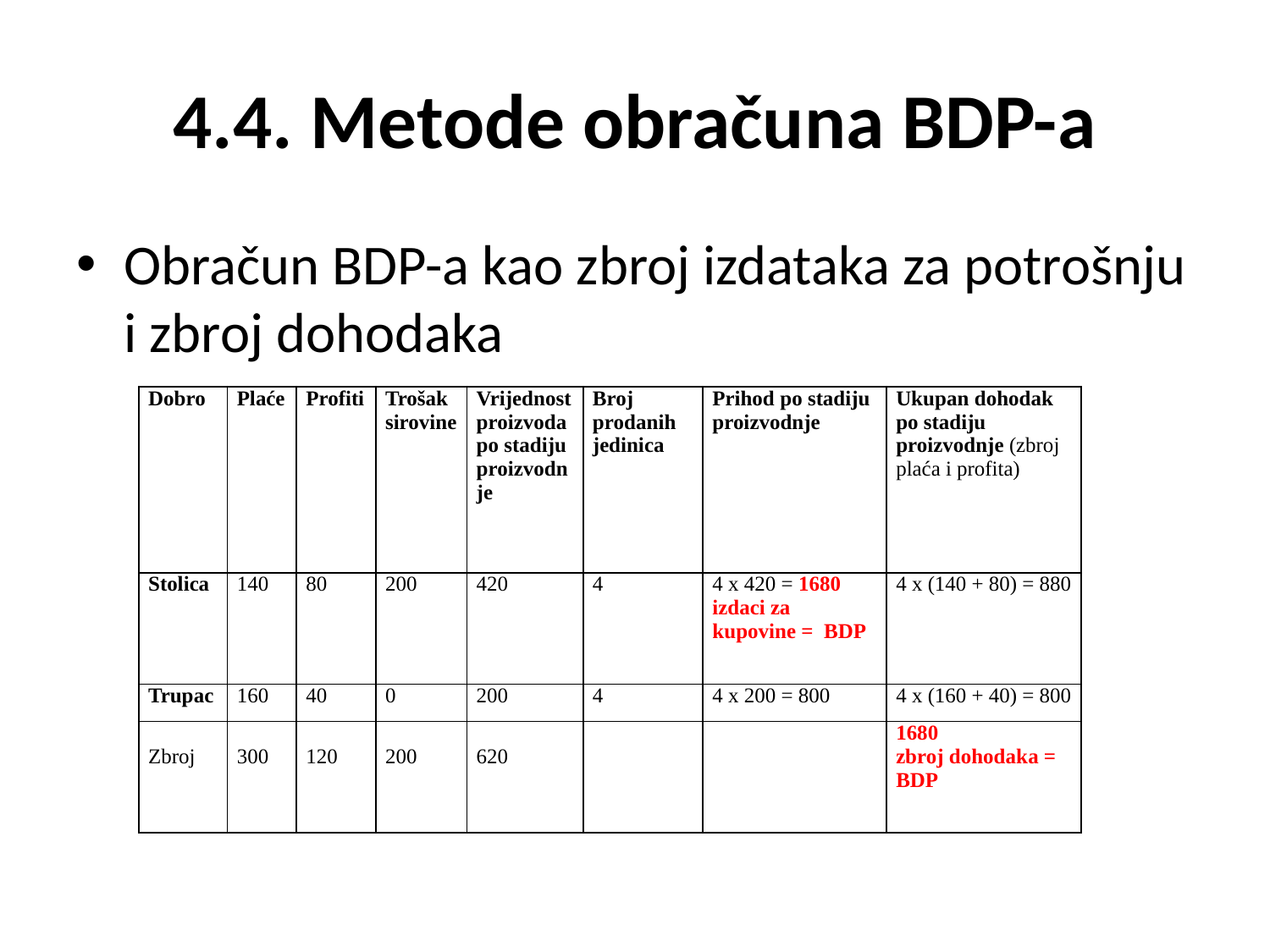

# 4.4. Metode obračuna BDP-a
Obračun BDP-a kao zbroj izdataka za potrošnju i zbroj dohodaka
| Dobro | Plaće | Profiti | Trošak sirovine | Vrijednost proizvoda po stadiju proizvodnje | Broj prodanih jedinica | Prihod po stadiju proizvodnje | Ukupan dohodak po stadiju proizvodnje (zbroj plaća i profita) |
| --- | --- | --- | --- | --- | --- | --- | --- |
| Stolica | 140 | 80 | 200 | 420 | 4 | 4 x 420 = 1680 izdaci za kupovine = BDP | 4 x (140 + 80) = 880 |
| Trupac | 160 | 40 | 0 | 200 | 4 | 4 x 200 = 800 | 4 x (160 + 40) = 800 |
| Zbroj | 300 | 120 | 200 | 620 |  |  | 1680 zbroj dohodaka = BDP |